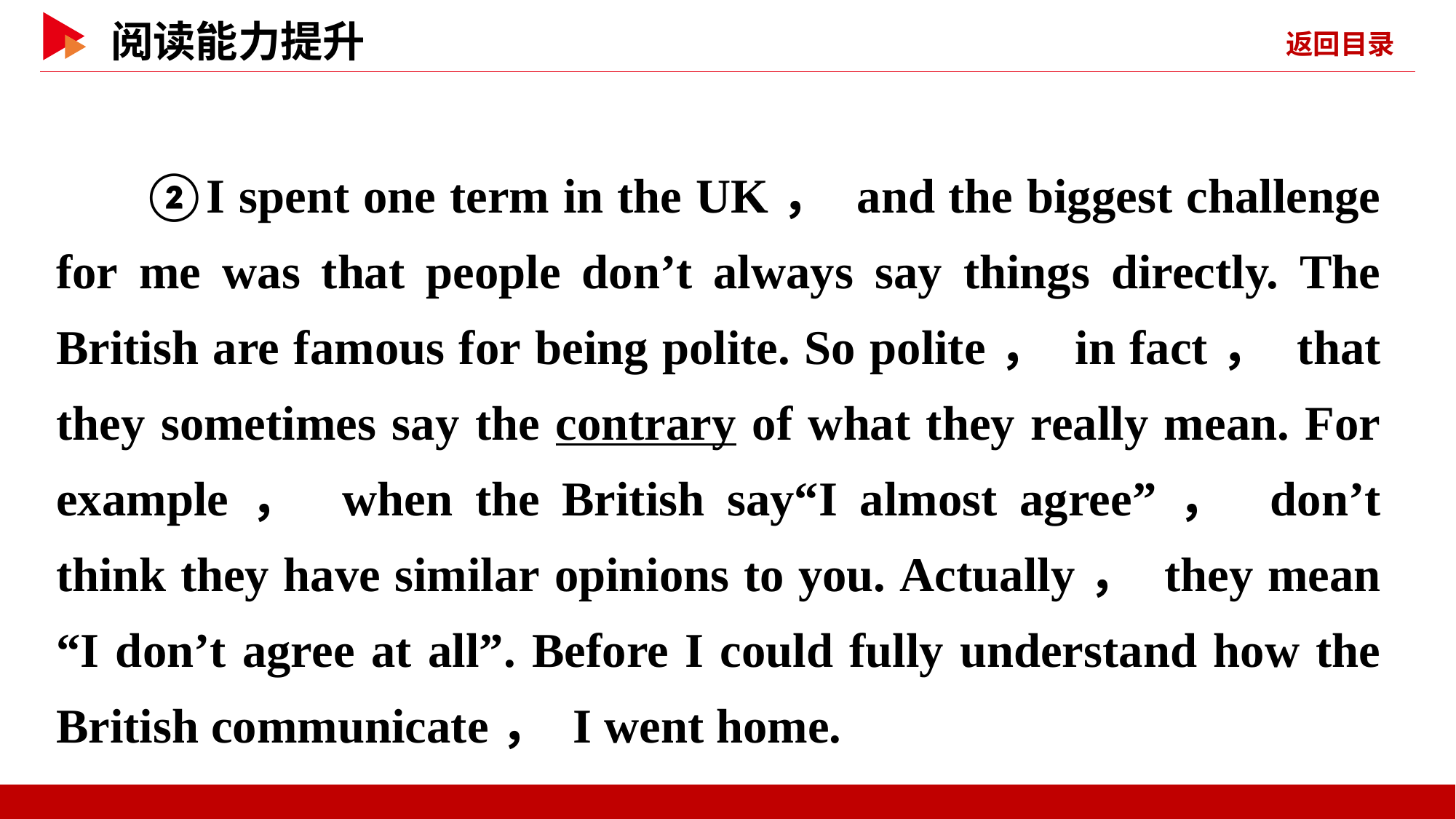

②I spent one term in the UK， and the biggest challenge for me was that people don’t always say things directly. The British are famous for being polite. So polite， in fact， that they sometimes say the contrary of what they really mean. For example， when the British say“I almost agree”， don’t think they have similar opinions to you. Actually， they mean “I don’t agree at all”. Before I could fully understand how the British communicate， I went home.